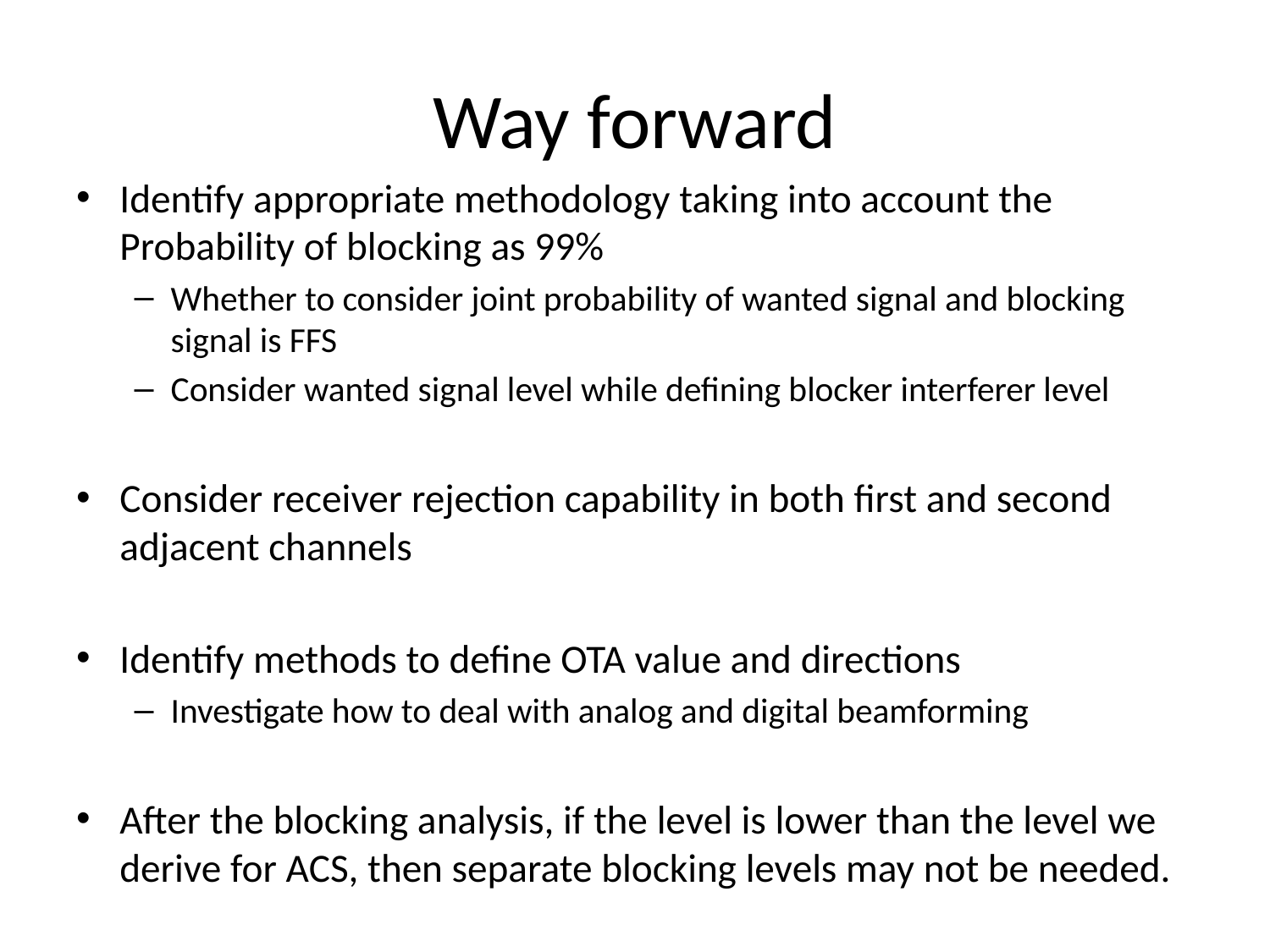

# Way forward
Identify appropriate methodology taking into account the Probability of blocking as 99%
Whether to consider joint probability of wanted signal and blocking signal is FFS
Consider wanted signal level while defining blocker interferer level

Consider receiver rejection capability in both first and second adjacent channels

Identify methods to define OTA value and directions
Investigate how to deal with analog and digital beamforming

After the blocking analysis, if the level is lower than the level we derive for ACS, then separate blocking levels may not be needed.